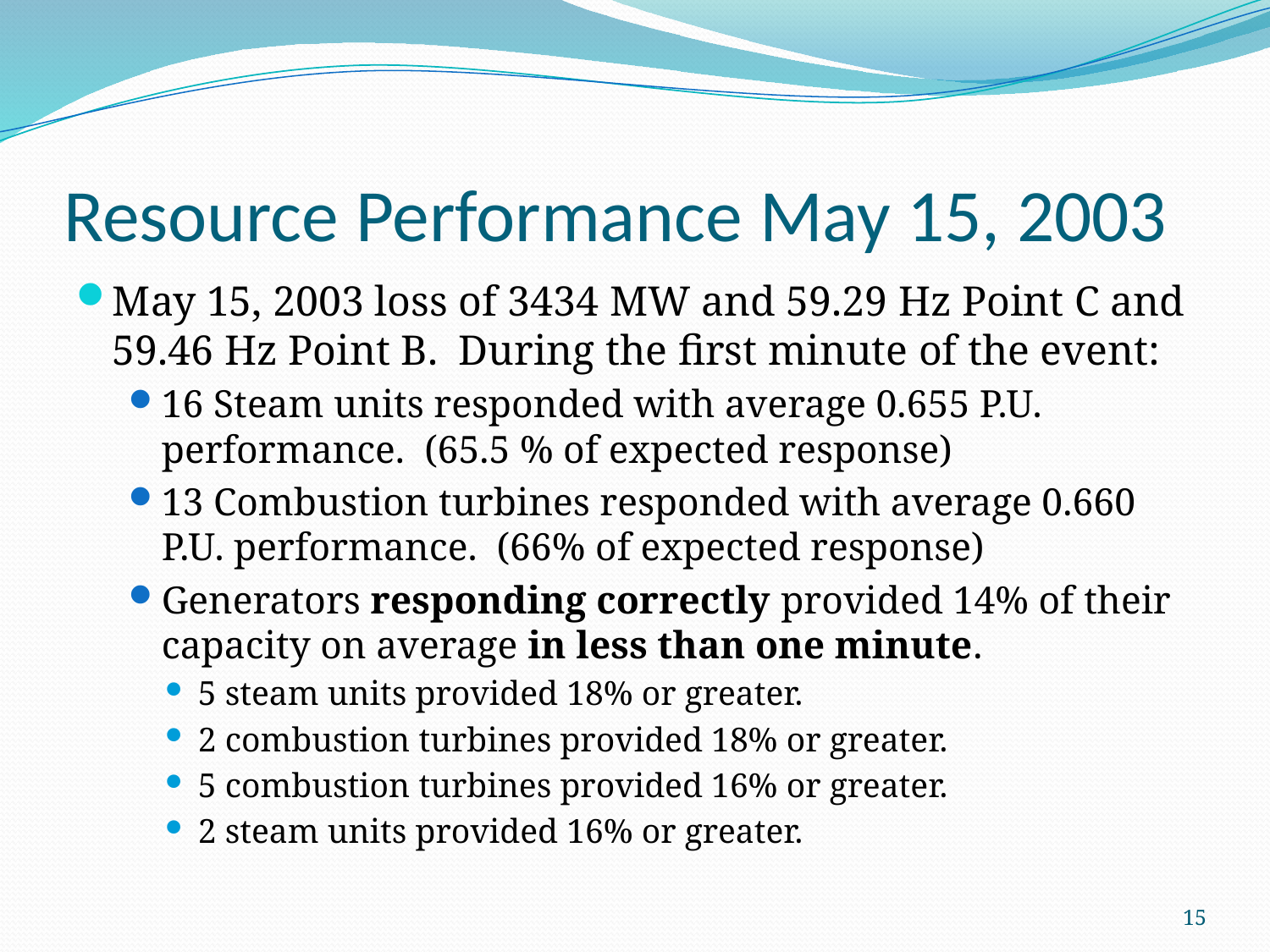

# Resource Performance May 15, 2003
May 15, 2003 loss of 3434 MW and 59.29 Hz Point C and 59.46 Hz Point B.  During the first minute of the event:
16 Steam units responded with average 0.655 P.U. performance.  (65.5 % of expected response)
13 Combustion turbines responded with average 0.660 P.U. performance.  (66% of expected response)
Generators responding correctly provided 14% of their capacity on average in less than one minute.
5 steam units provided 18% or greater.
2 combustion turbines provided 18% or greater.
5 combustion turbines provided 16% or greater.
2 steam units provided 16% or greater.

15